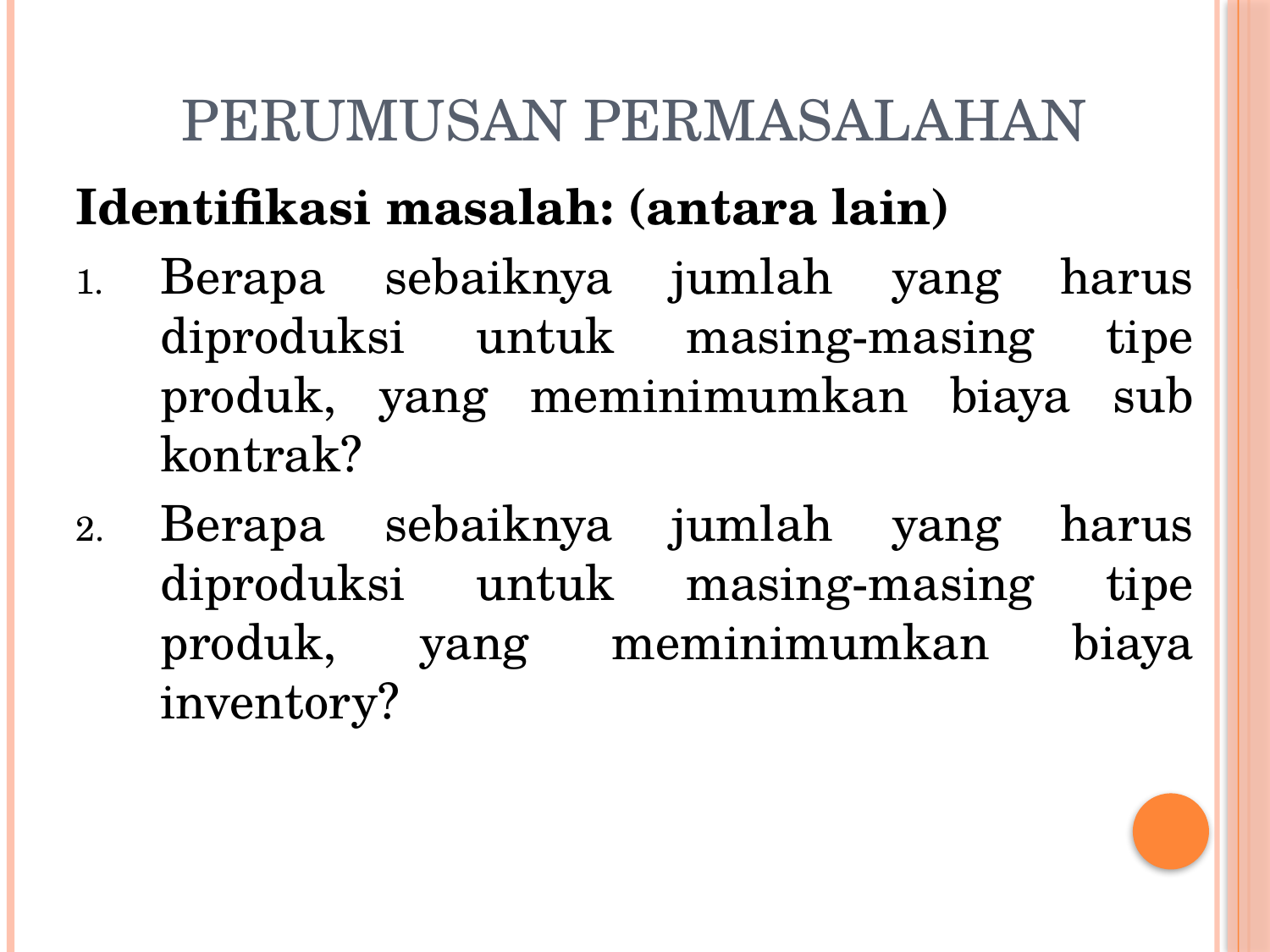

# Perumusan Permasalahan
Identifikasi masalah: (antara lain)
Berapa sebaiknya jumlah yang harus diproduksi untuk masing-masing tipe produk, yang meminimumkan biaya sub kontrak?
Berapa sebaiknya jumlah yang harus diproduksi untuk masing-masing tipe produk, yang meminimumkan biaya inventory?